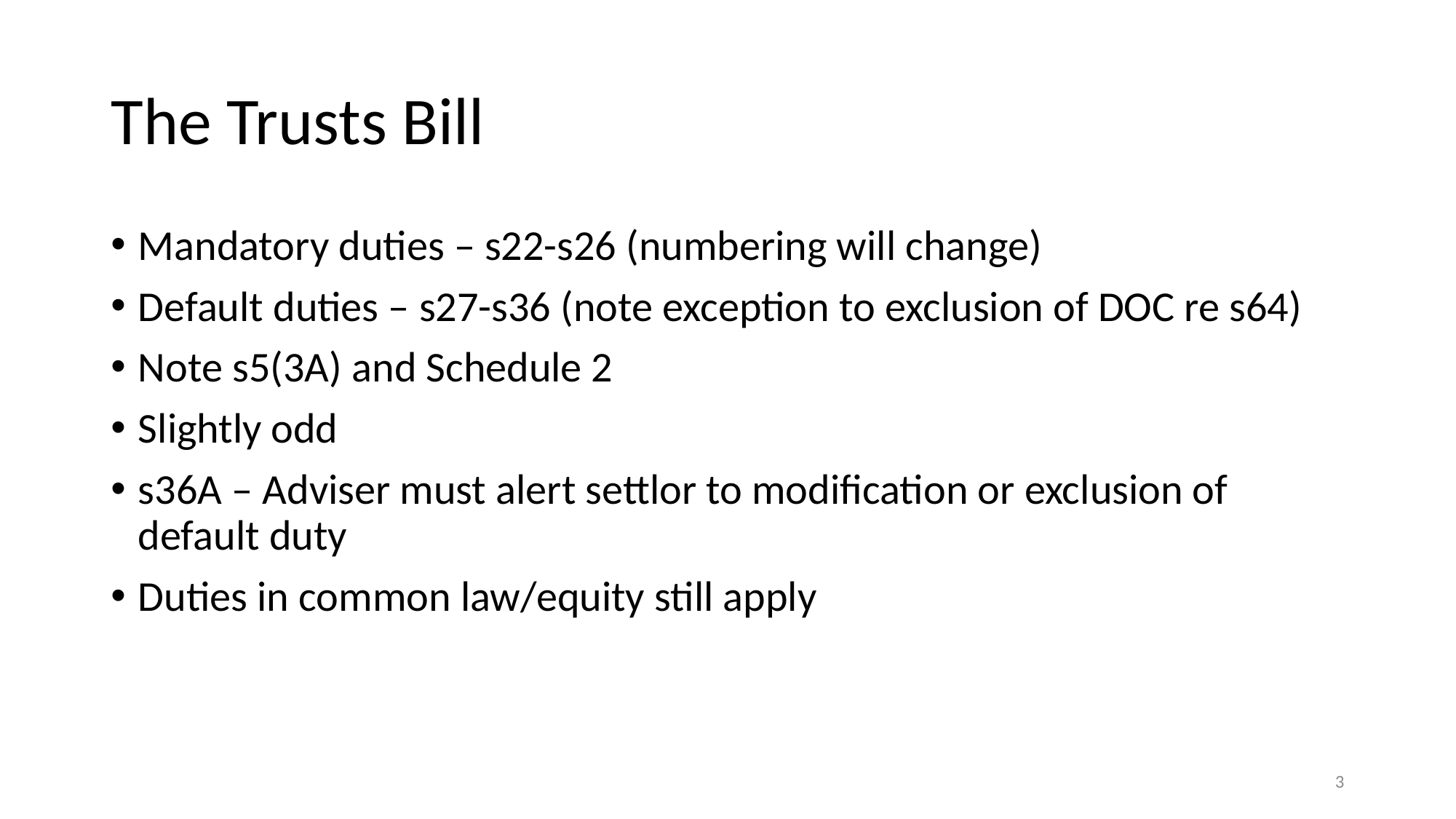

# The Trusts Bill
Mandatory duties – s22-s26 (numbering will change)
Default duties – s27-s36 (note exception to exclusion of DOC re s64)
Note s5(3A) and Schedule 2
Slightly odd
s36A – Adviser must alert settlor to modification or exclusion of default duty
Duties in common law/equity still apply
3